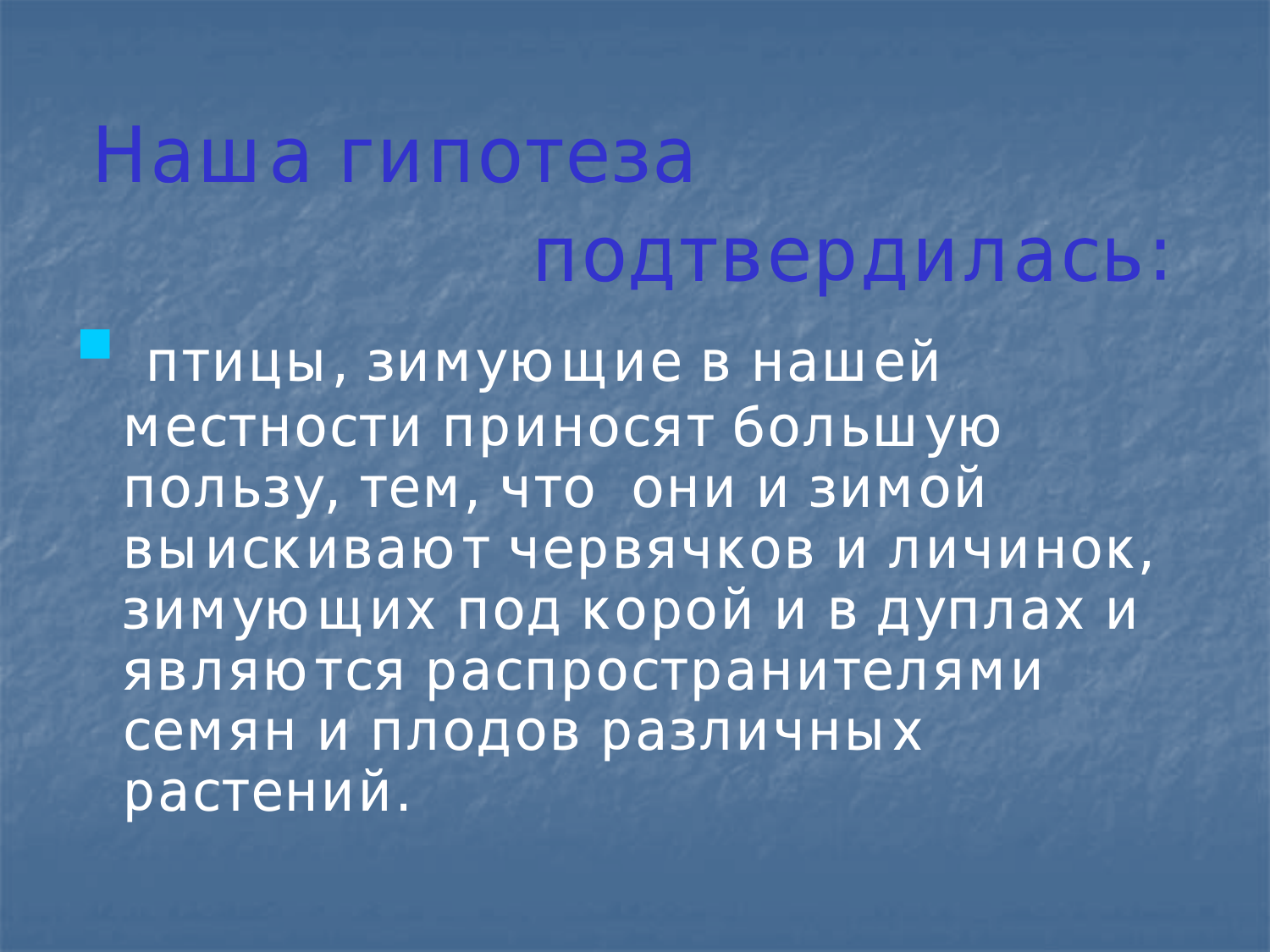

Наша гипотеза
                    подтвердилась:
 птицы, зимующие в нашей местности приносят большую пользу, тем, что  они и зимой выискивают червячков и личинок, зимующих под корой и в дуплах и являются распространителями семян и плодов различных растений.